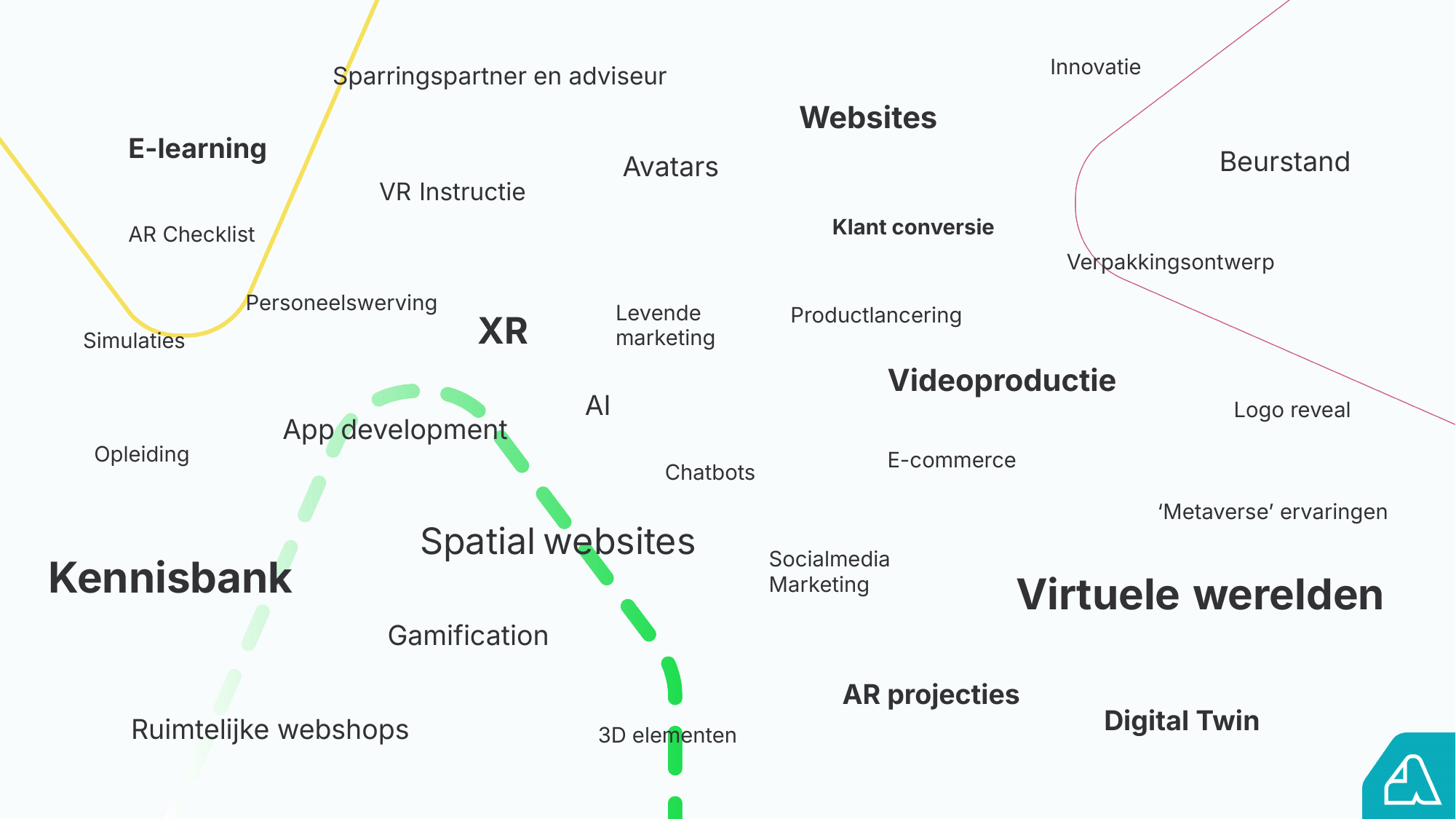

Innovatie
Sparringspartner en adviseur
Websites
E-learning
Beurstand
Avatars
VR Instructie
Klant conversie
AR Checklist
Verpakkingsontwerp
Personeelswerving
Levende marketing
Productlancering
XR
Simulaties
Videoproductie
AI
Logo reveal
App development
Opleiding
E-commerce
Chatbots
‘Metaverse’ ervaringen
Spatial websites
Socialmedia Marketing
Kennisbank
Virtuele werelden
Gamification
AR projecties
Digital Twin
Ruimtelijke webshops
3D elementen